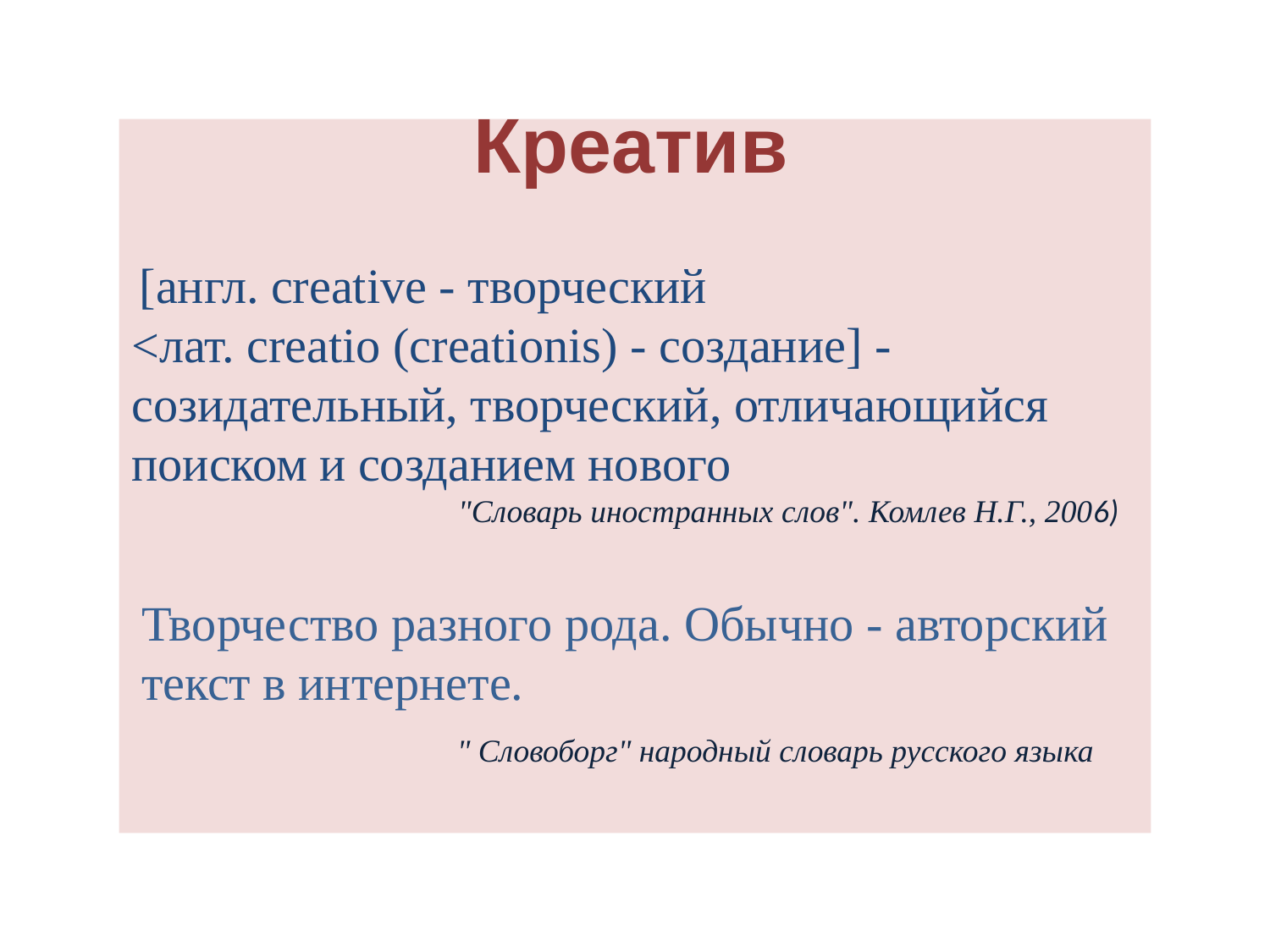

Креатив
 [англ. creative - творческий <лат. creatio (creationis) - создание] - созидательный, творческий, отличающийся поиском и созданием нового
"Словарь иностранных слов". Комлев Н.Г., 2006)
Творчество разного рода. Обычно - авторский текст в интернете.
 " Словоборг" народный словарь русского языка